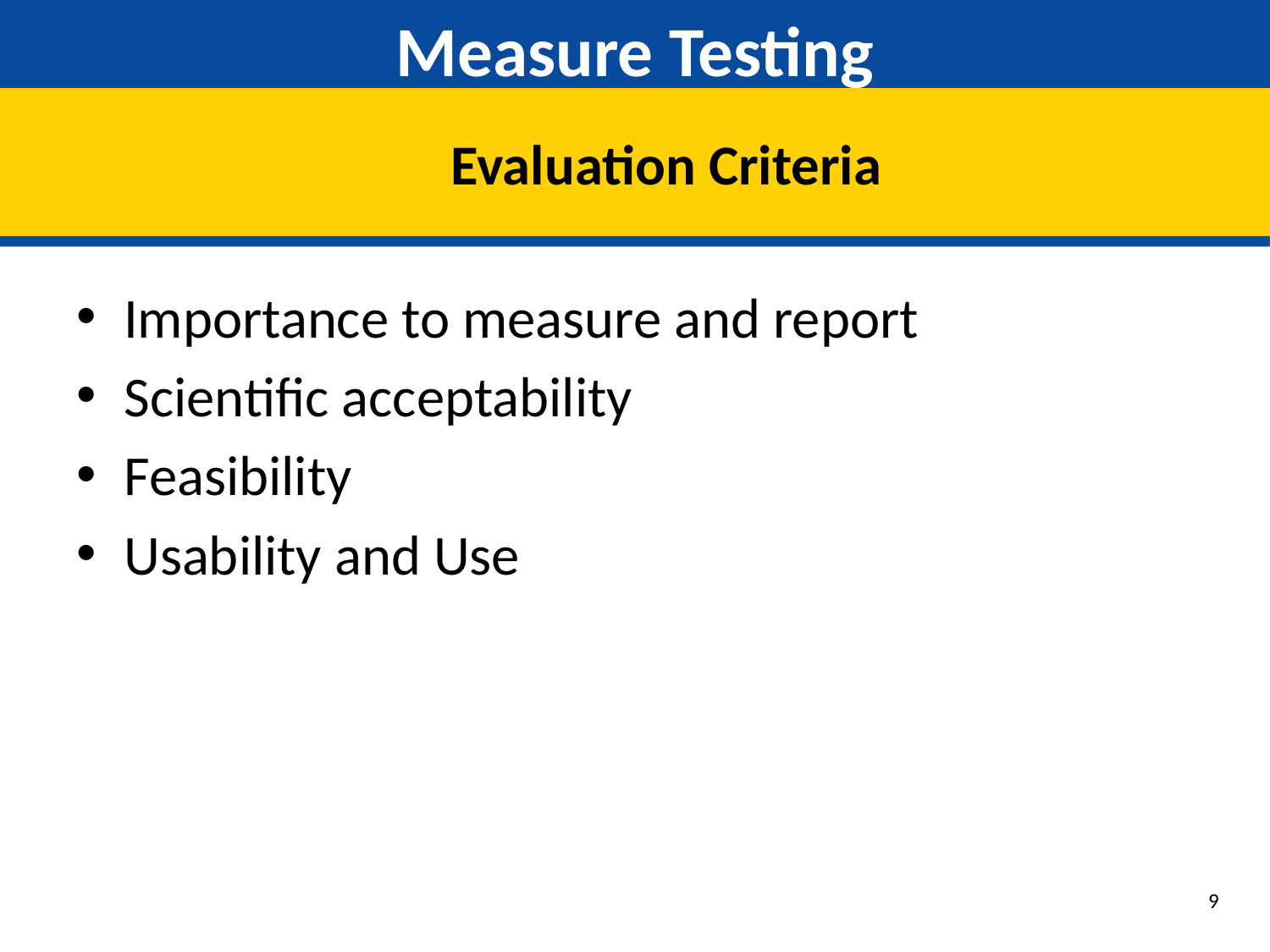

# Measure Testing
Evaluation Criteria
Importance to measure and report
Scientific acceptability
Feasibility
Usability and Use